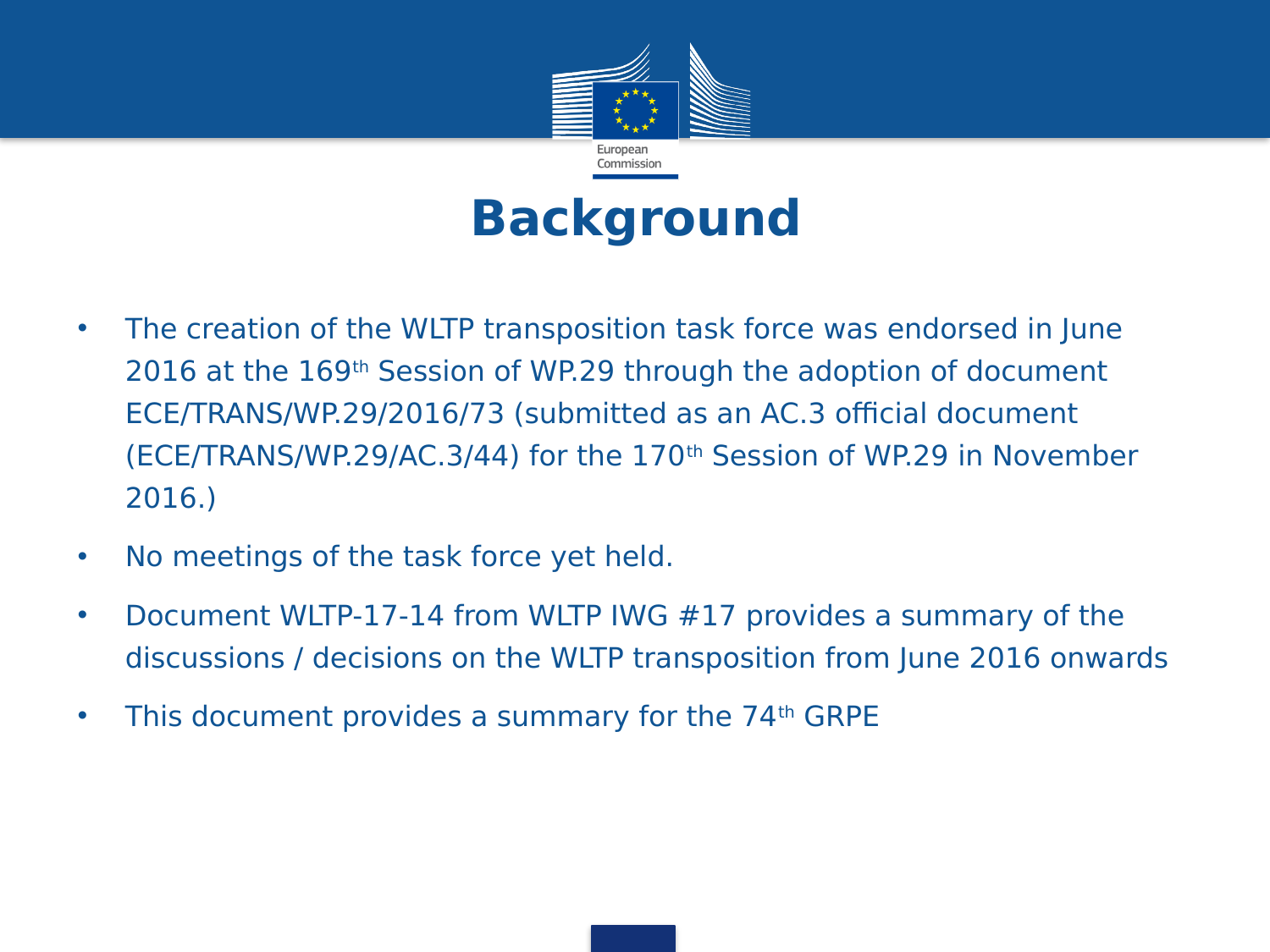

# Background
The creation of the WLTP transposition task force was endorsed in June 2016 at the 169th Session of WP.29 through the adoption of document ECE/TRANS/WP.29/2016/73 (submitted as an AC.3 official document (ECE/TRANS/WP.29/AC.3/44) for the 170th Session of WP.29 in November 2016.)
No meetings of the task force yet held.
Document WLTP-17-14 from WLTP IWG #17 provides a summary of the discussions / decisions on the WLTP transposition from June 2016 onwards
This document provides a summary for the 74th GRPE